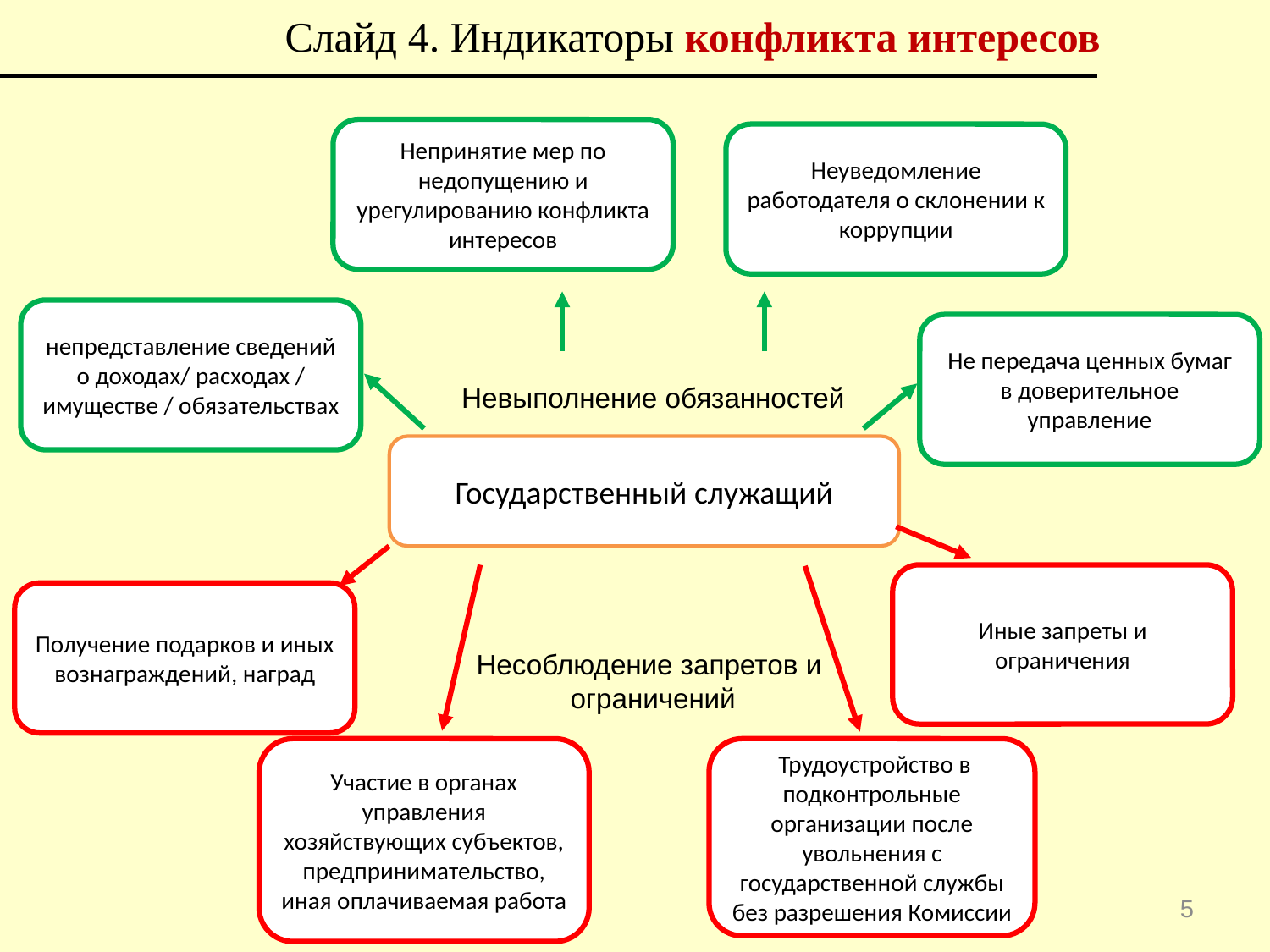

Слайд 4. Индикаторы конфликта интересов
Непринятие мер по недопущению и урегулированию конфликта интересов
Неуведомление работодателя о склонении к коррупции
непредставление сведений о доходах/ расходах / имуществе / обязательствах
Не передача ценных бумаг в доверительное управление
Невыполнение обязанностей
Государственный служащий
Иные запреты и ограничения
Получение подарков и иных вознаграждений, наград
Несоблюдение запретов и
ограничений

Участие в органах управления хозяйствующих субъектов, предпринимательство, иная оплачиваемая работа
 Трудоустройство в подконтрольные организации после увольнения с государственной службы без разрешения Комиссии
5